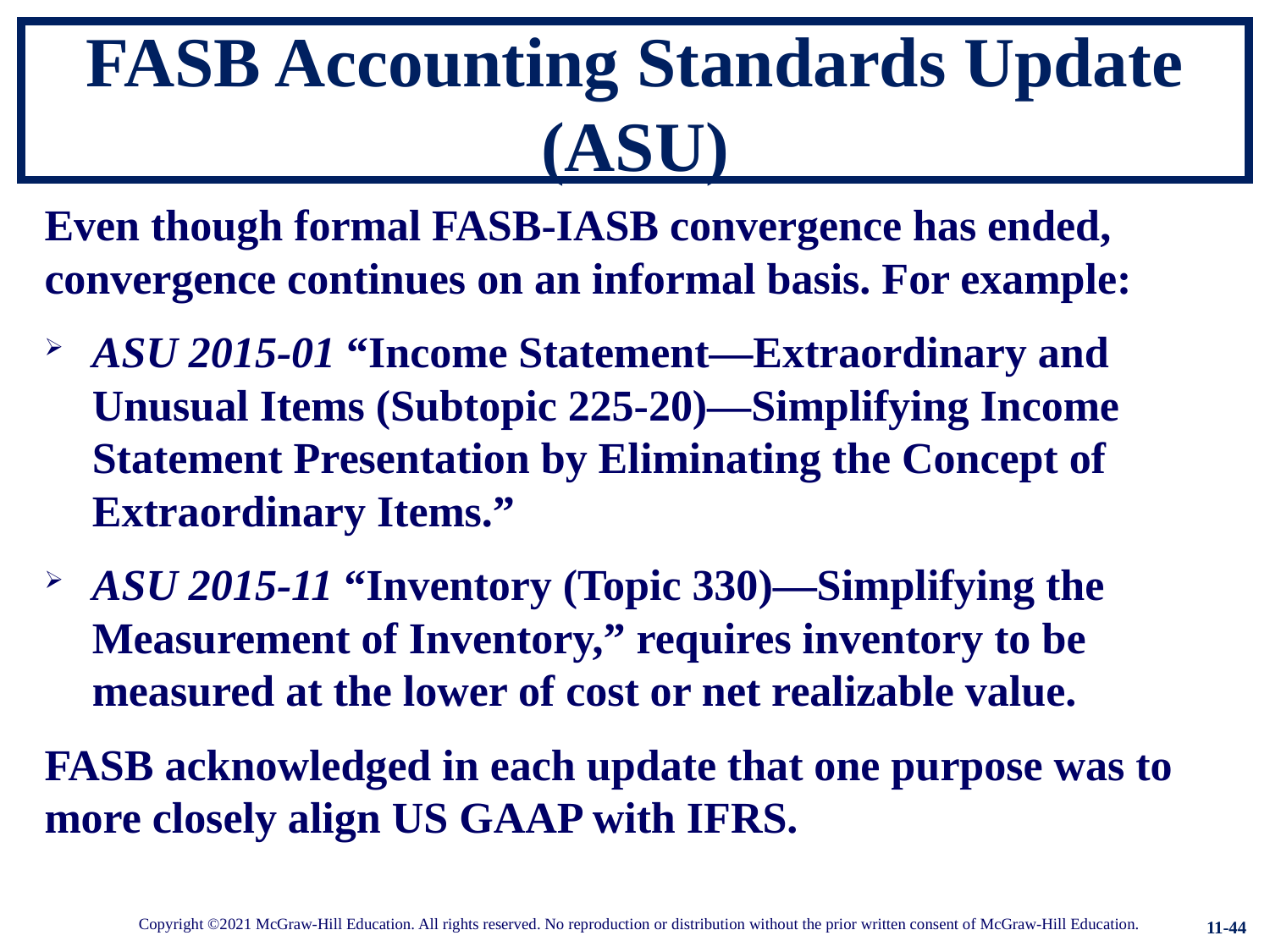

# FASB Accounting Standards Update (ASU)
Even though formal FASB-IASB convergence has ended, convergence continues on an informal basis. For example:
ASU 2015-01 “Income Statement—Extraordinary and Unusual Items (Subtopic 225-20)—Simplifying Income Statement Presentation by Eliminating the Concept of Extraordinary Items.”
ASU 2015-11 “Inventory (Topic 330)—Simplifying the Measurement of Inventory,” requires inventory to be measured at the lower of cost or net realizable value.
FASB acknowledged in each update that one purpose was to more closely align US GAAP with IFRS.
11-44
Copyright ©2021 McGraw-Hill Education. All rights reserved. No reproduction or distribution without the prior written consent of McGraw-Hill Education.